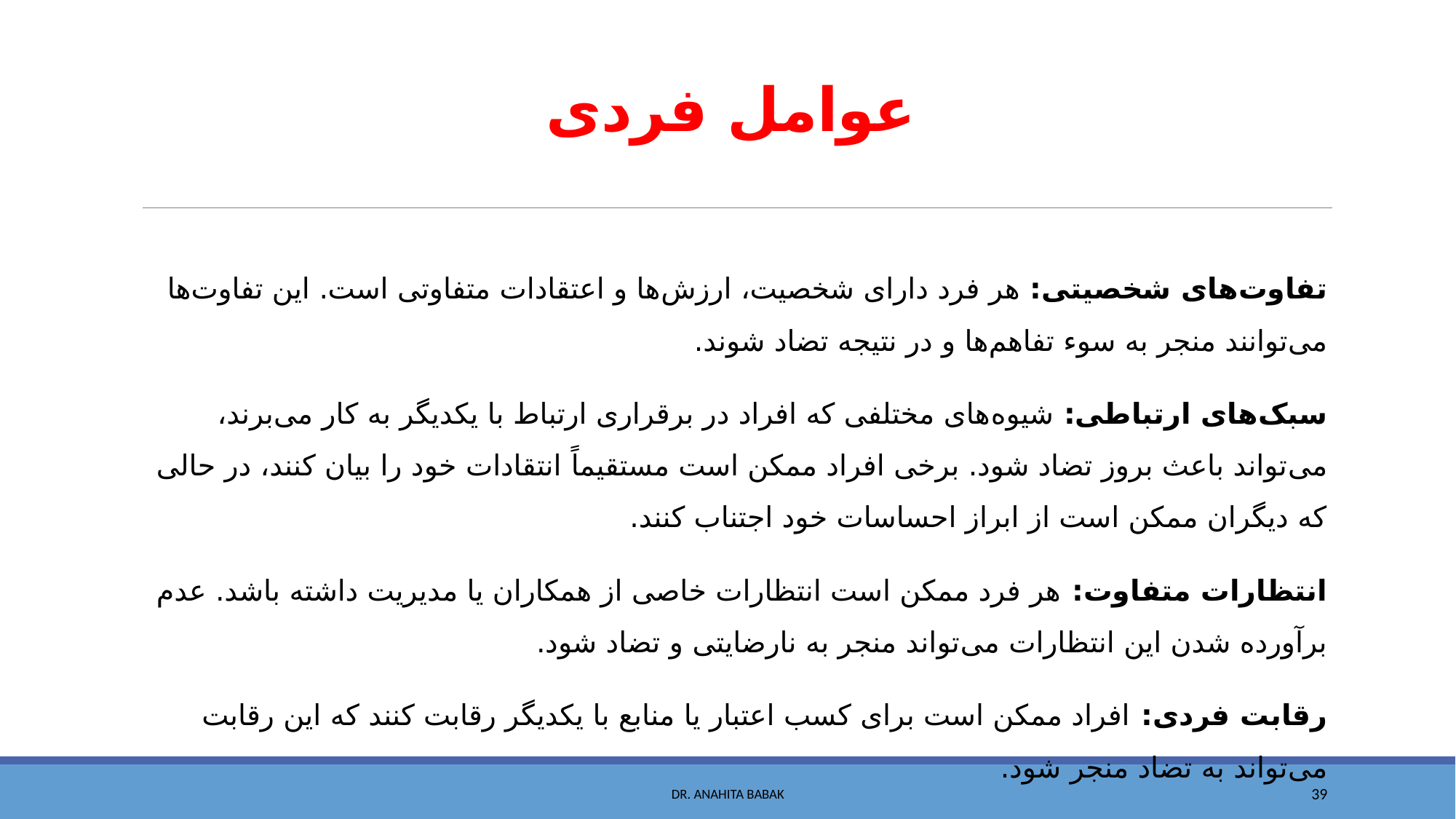

# عوامل فردی
تفاوت‌های شخصیتی: هر فرد دارای شخصیت، ارزش‌ها و اعتقادات متفاوتی است. این تفاوت‌ها می‌توانند منجر به سوء تفاهم‌ها و در نتیجه تضاد شوند.
سبک‌های ارتباطی: شیوه‌های مختلفی که افراد در برقراری ارتباط با یکدیگر به کار می‌برند، می‌تواند باعث بروز تضاد شود. برخی افراد ممکن است مستقیماً انتقادات خود را بیان کنند، در حالی که دیگران ممکن است از ابراز احساسات خود اجتناب کنند.
انتظارات متفاوت: هر فرد ممکن است انتظارات خاصی از همکاران یا مدیریت داشته باشد. عدم برآورده شدن این انتظارات می‌تواند منجر به نارضایتی و تضاد شود.
رقابت فردی: افراد ممکن است برای کسب اعتبار یا منابع با یکدیگر رقابت کنند که این رقابت می‌تواند به تضاد منجر شود.
Dr. Anahita Babak
39